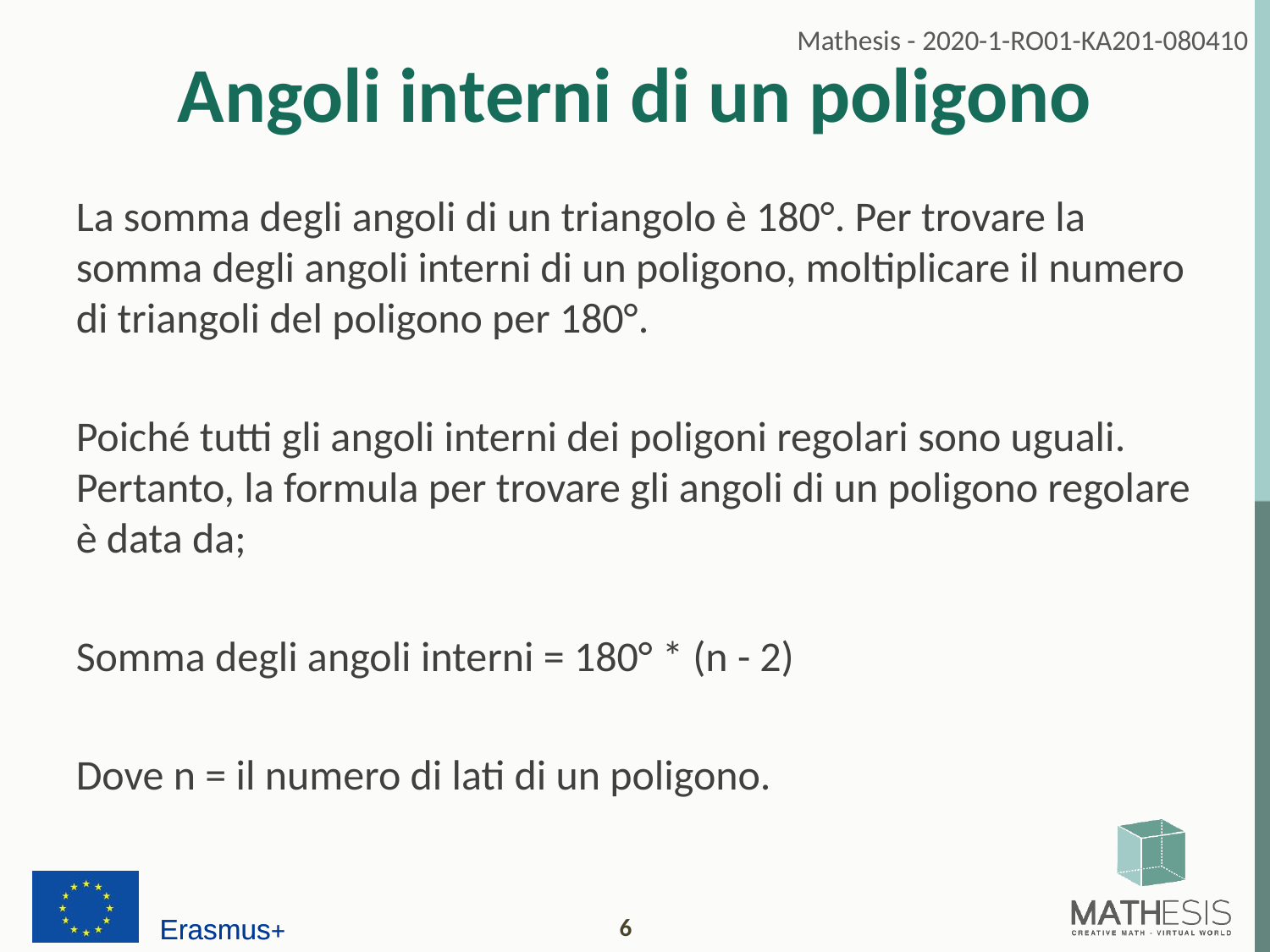

# Angoli interni di un poligono
La somma degli angoli di un triangolo è 180°. Per trovare la somma degli angoli interni di un poligono, moltiplicare il numero di triangoli del poligono per 180°.

Poiché tutti gli angoli interni dei poligoni regolari sono uguali. Pertanto, la formula per trovare gli angoli di un poligono regolare è data da;

Somma degli angoli interni = 180° * (n - 2)

Dove n = il numero di lati di un poligono.